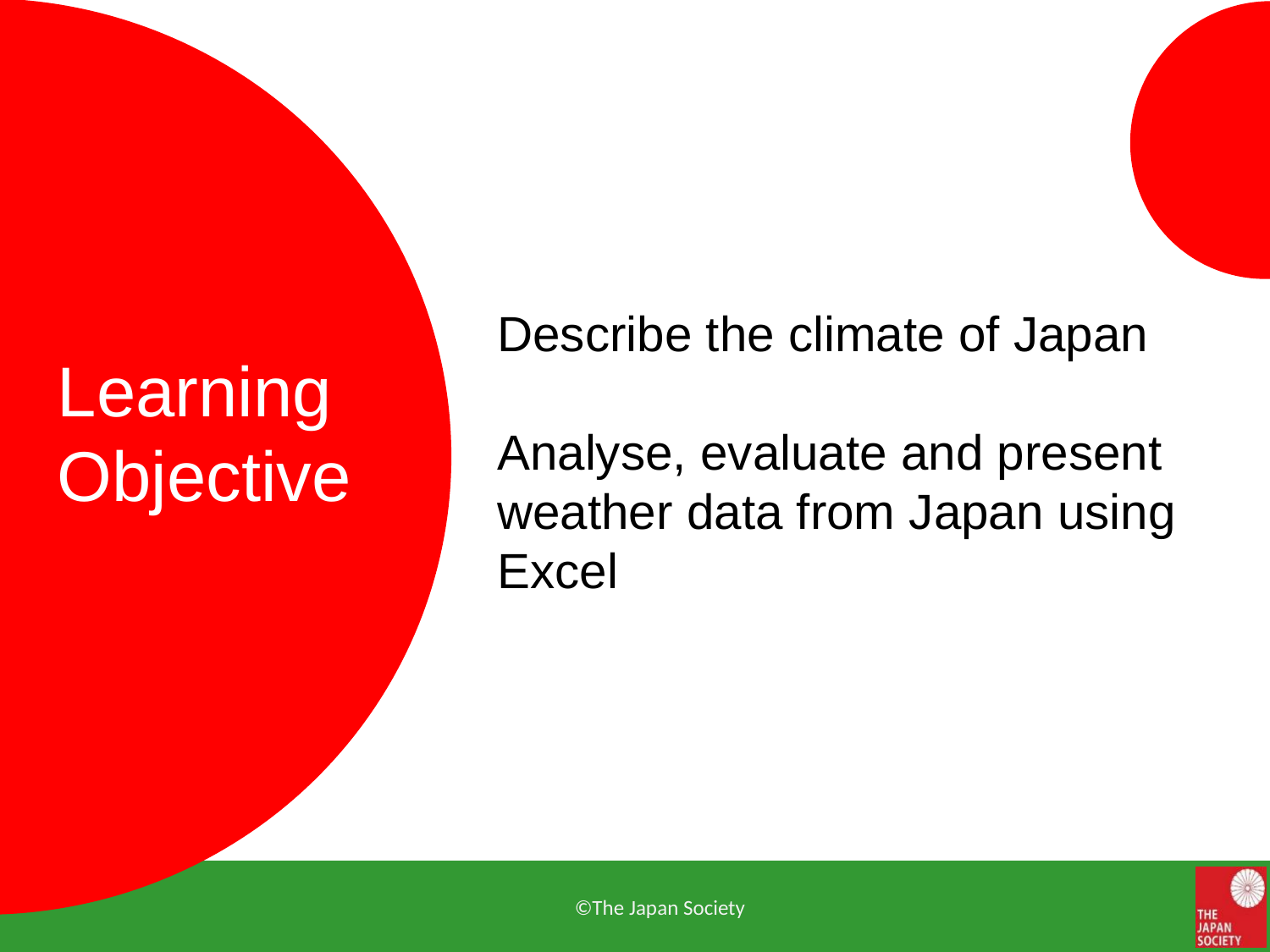

Describe the climate of Japan

Analyse, evaluate and present weather data from Japan using Excel
Learning Objective